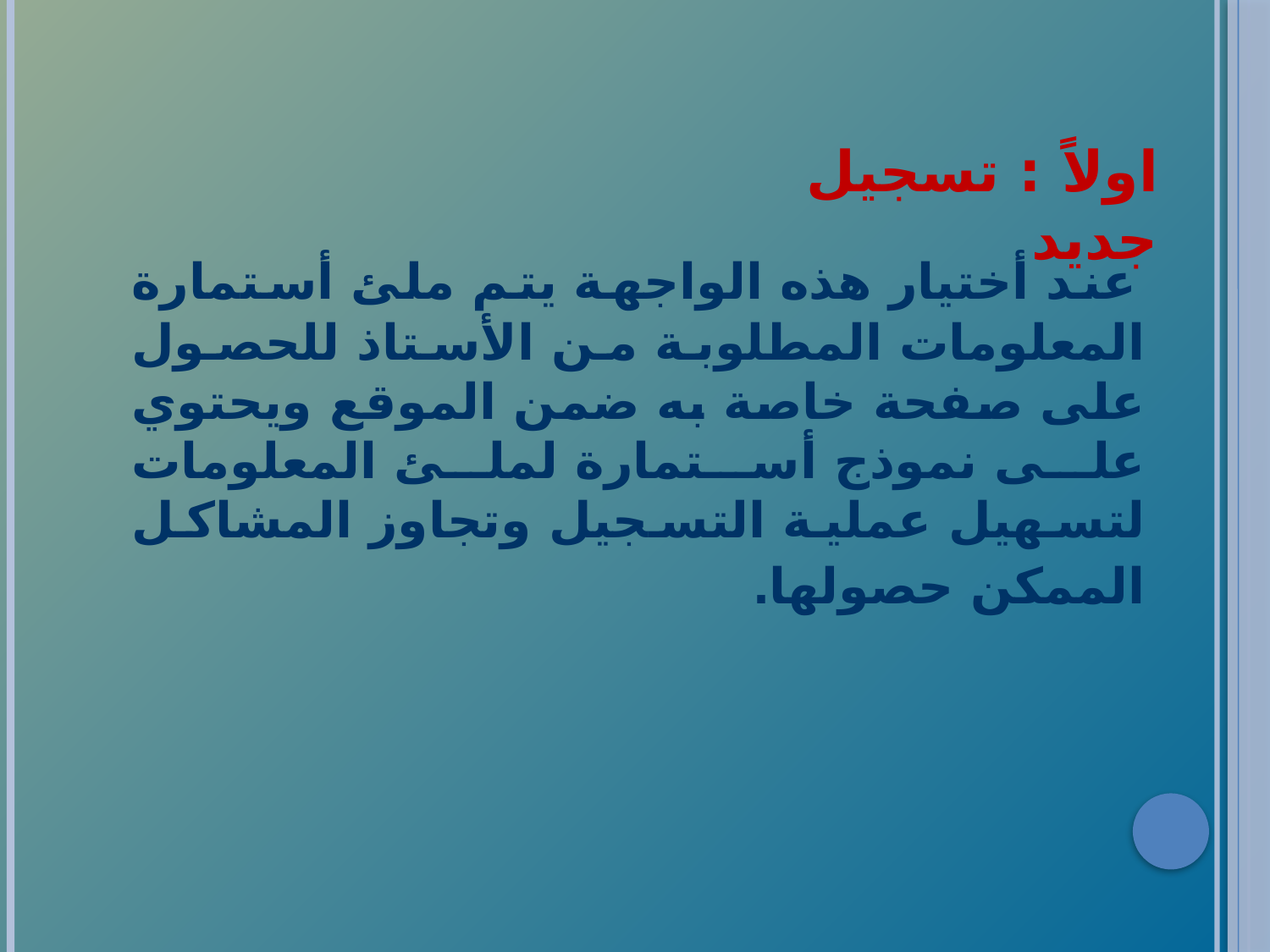

اولاً : تسجيل جديد

   عند أختيار هذه الواجهة يتم ملئ أستمارة المعلومات المطلوبة من الأستاذ للحصول على صفحة خاصة به ضمن الموقع ويحتوي على نموذج أستمارة لملئ المعلومات لتسهيل عملية التسجيل وتجاوز المشاكل الممكن حصولها.